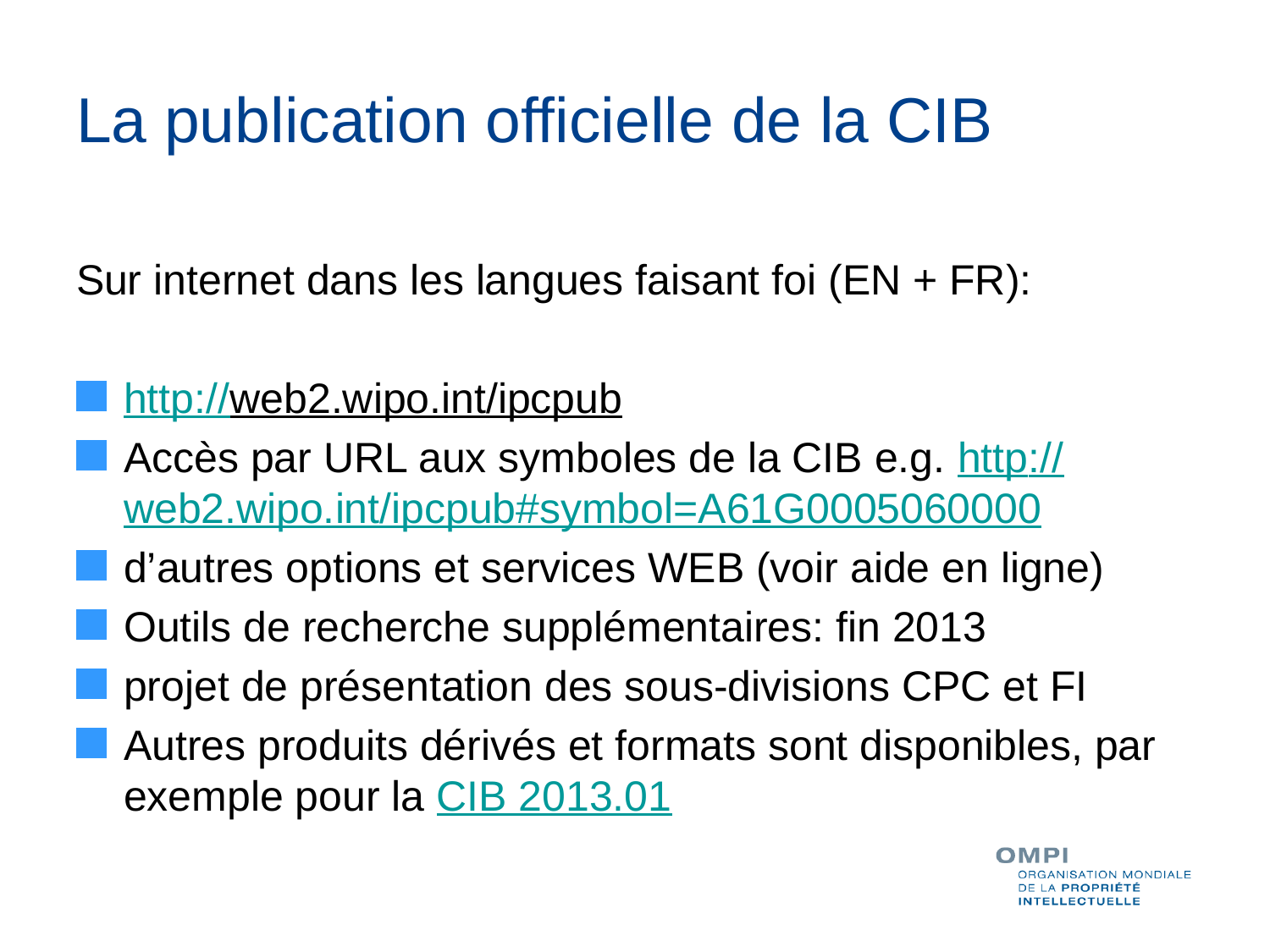

# La publication officielle de la CIB
Sur internet dans les langues faisant foi (EN + FR):

http://web2.wipo.int/ipcpub
Accès par URL aux symboles de la CIB e.g. http://web2.wipo.int/ipcpub#symbol=A61G0005060000
d’autres options et services WEB (voir aide en ligne)
Outils de recherche supplémentaires: fin 2013
projet de présentation des sous-divisions CPC et FI
Autres produits dérivés et formats sont disponibles, par exemple pour la CIB 2013.01